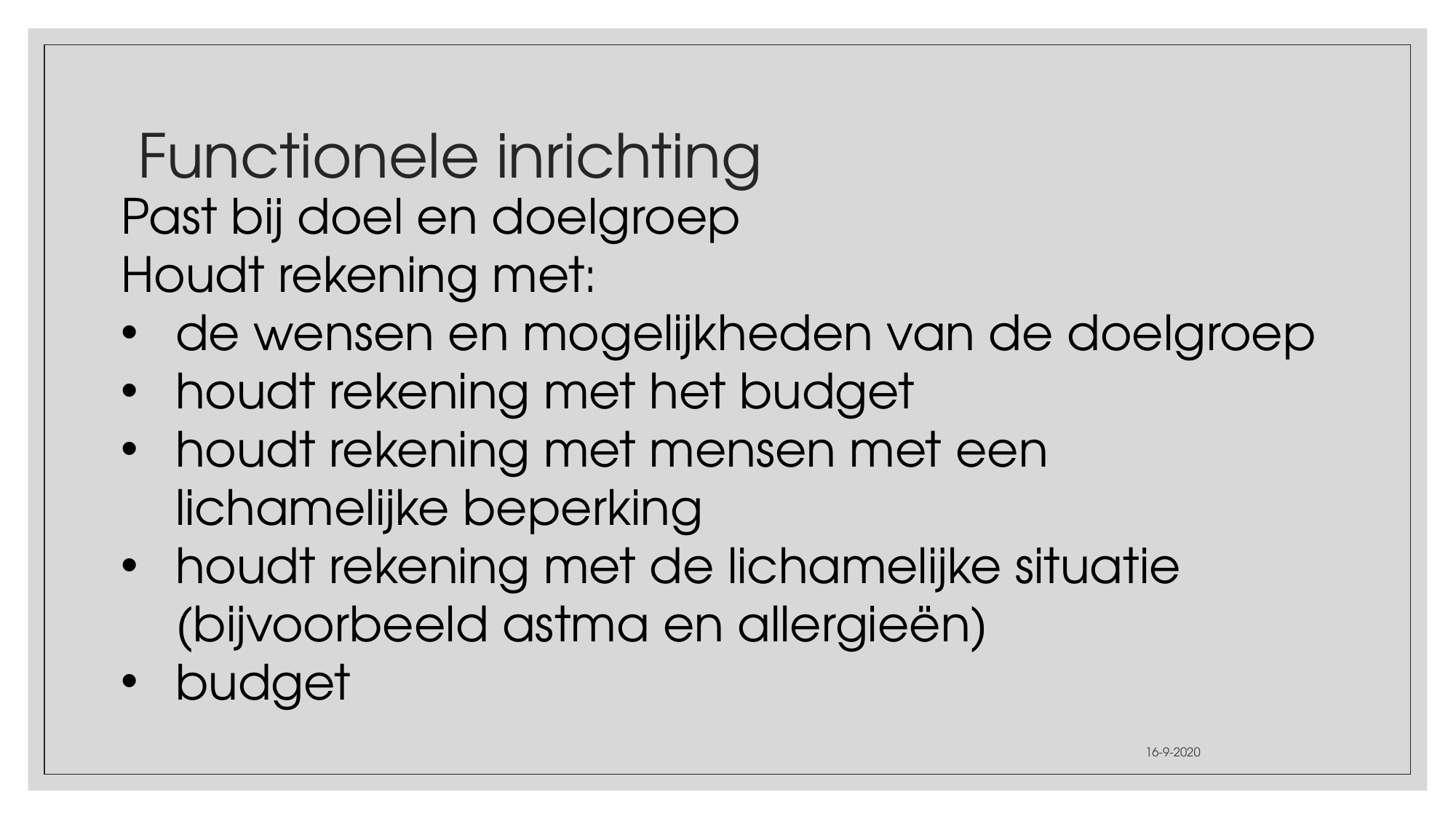

# Functionele inrichting
Past bij doel en doelgroep
Houdt rekening met:
de wensen en mogelijkheden van de doelgroep
houdt rekening met het budget
houdt rekening met mensen met een lichamelijke beperking
houdt rekening met de lichamelijke situatie  (bijvoorbeeld astma en allergieën)
budget
16-9-2020